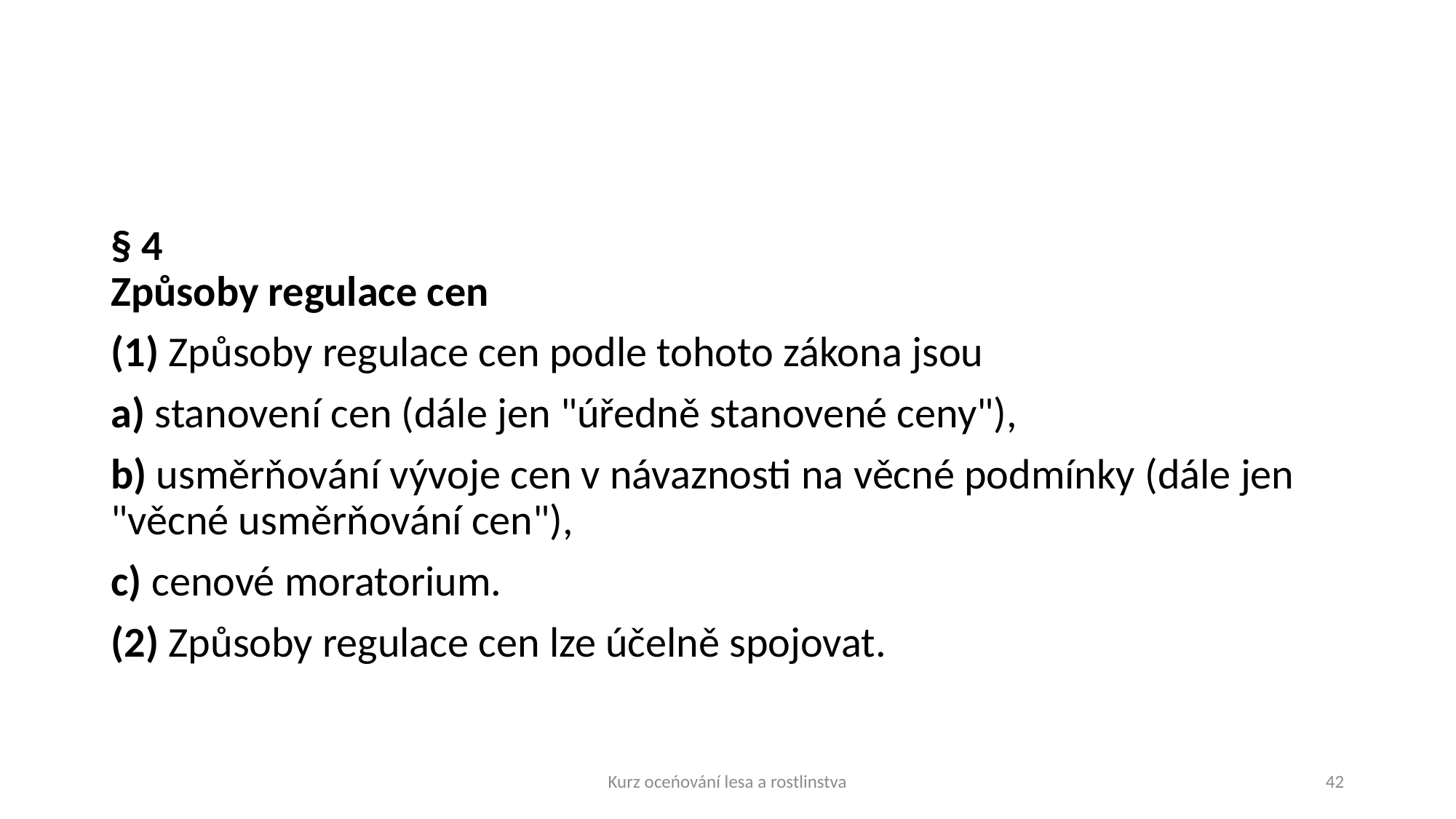

#
§ 4
Způsoby regulace cen
(1) Způsoby regulace cen podle tohoto zákona jsou
a) stanovení cen (dále jen "úředně stanovené ceny"),
b) usměrňování vývoje cen v návaznosti na věcné podmínky (dále jen "věcné usměrňování cen"),
c) cenové moratorium.
(2) Způsoby regulace cen lze účelně spojovat.

Kurz oceńování lesa a rostlinstva
42